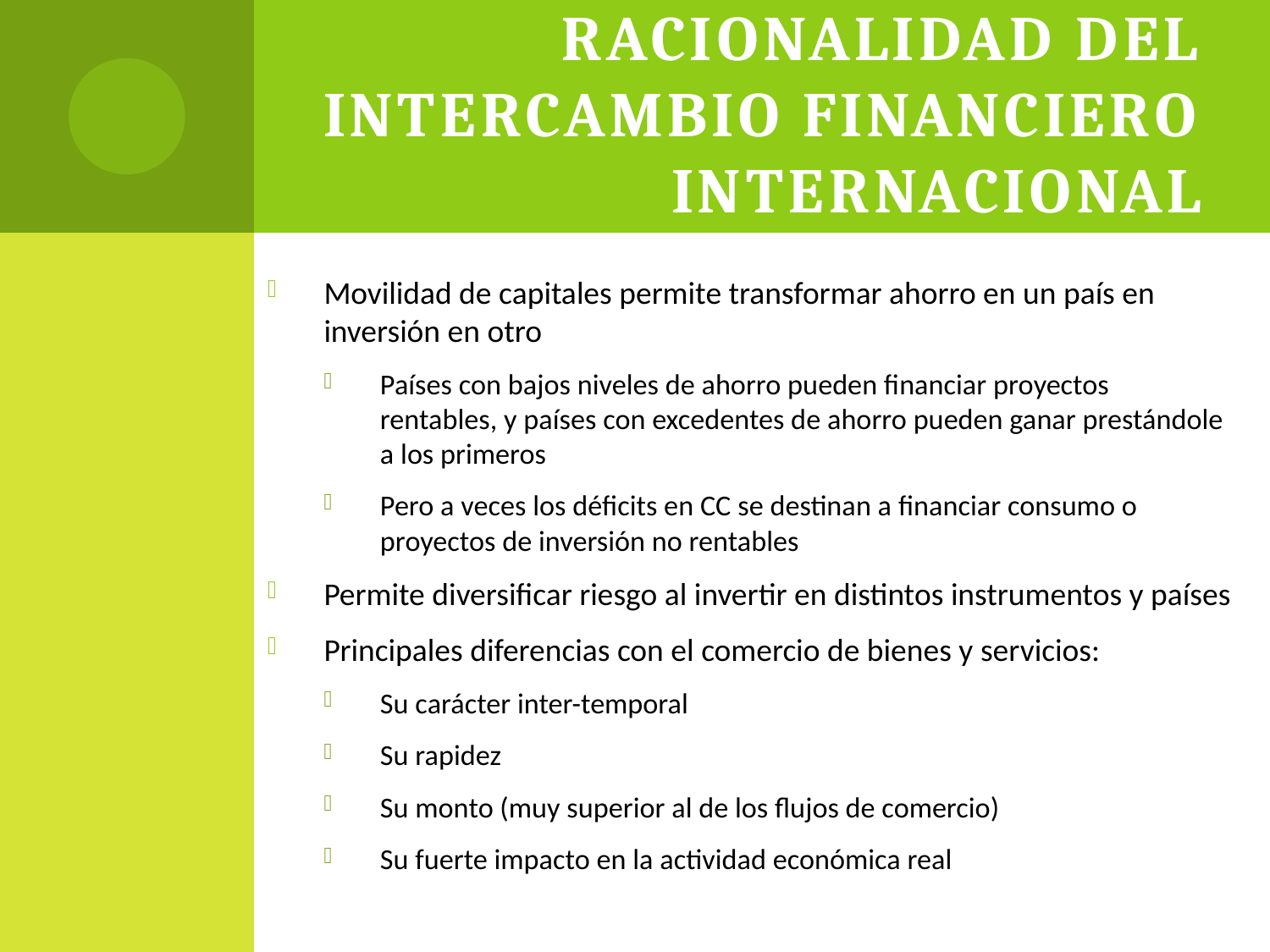

# Racionalidad del intercambio financiero internacional
Movilidad de capitales permite transformar ahorro en un país en inversión en otro
Países con bajos niveles de ahorro pueden financiar proyectos rentables, y países con excedentes de ahorro pueden ganar prestándole a los primeros
Pero a veces los déficits en CC se destinan a financiar consumo o proyectos de inversión no rentables
Permite diversificar riesgo al invertir en distintos instrumentos y países
Principales diferencias con el comercio de bienes y servicios:
Su carácter inter-temporal
Su rapidez
Su monto (muy superior al de los flujos de comercio)
Su fuerte impacto en la actividad económica real